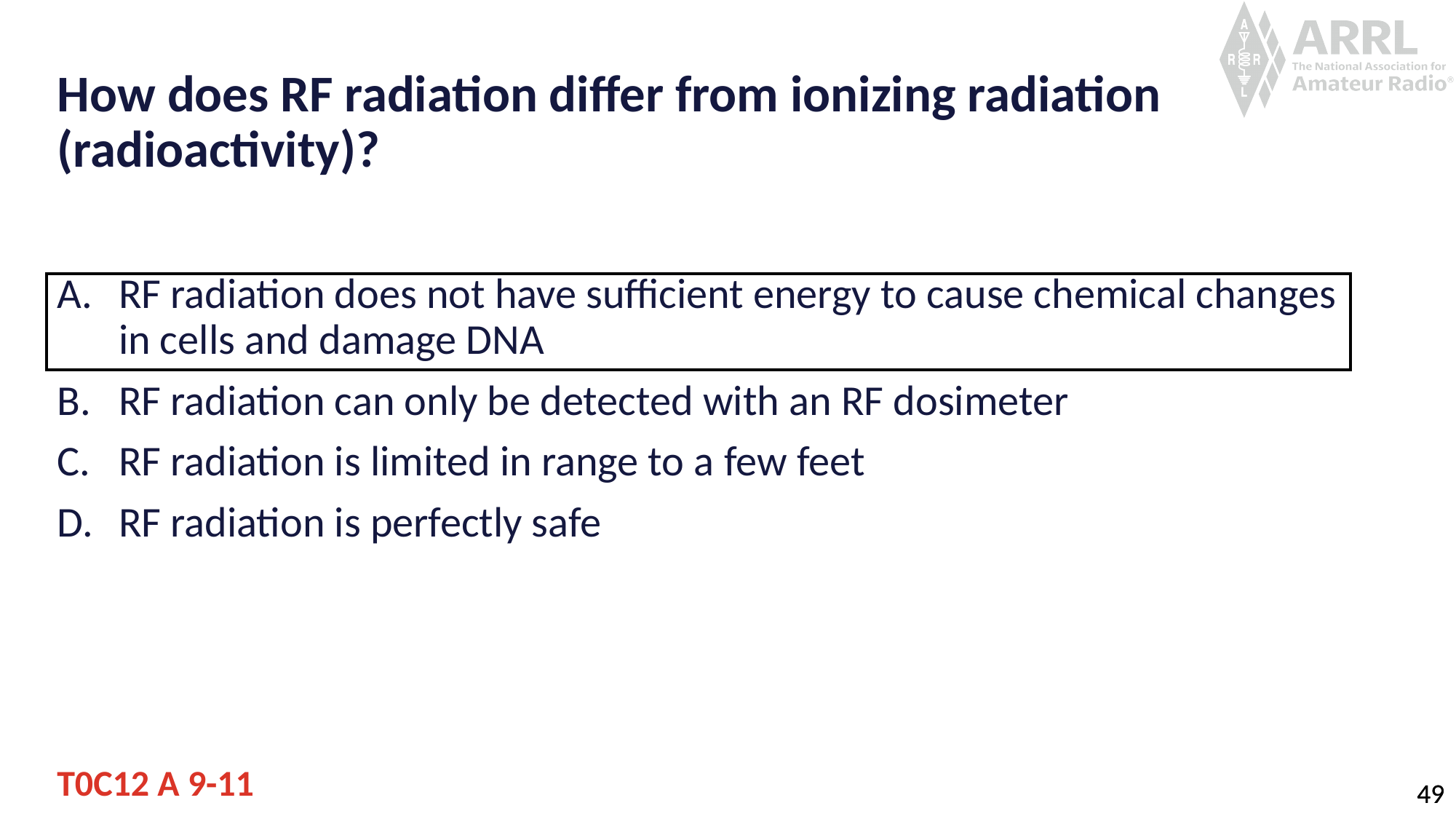

# How does RF radiation differ from ionizing radiation (radioactivity)?
RF radiation does not have sufficient energy to cause chemical changes in cells and damage DNA
RF radiation can only be detected with an RF dosimeter
RF radiation is limited in range to a few feet
RF radiation is perfectly safe

T0C12 A 9-11